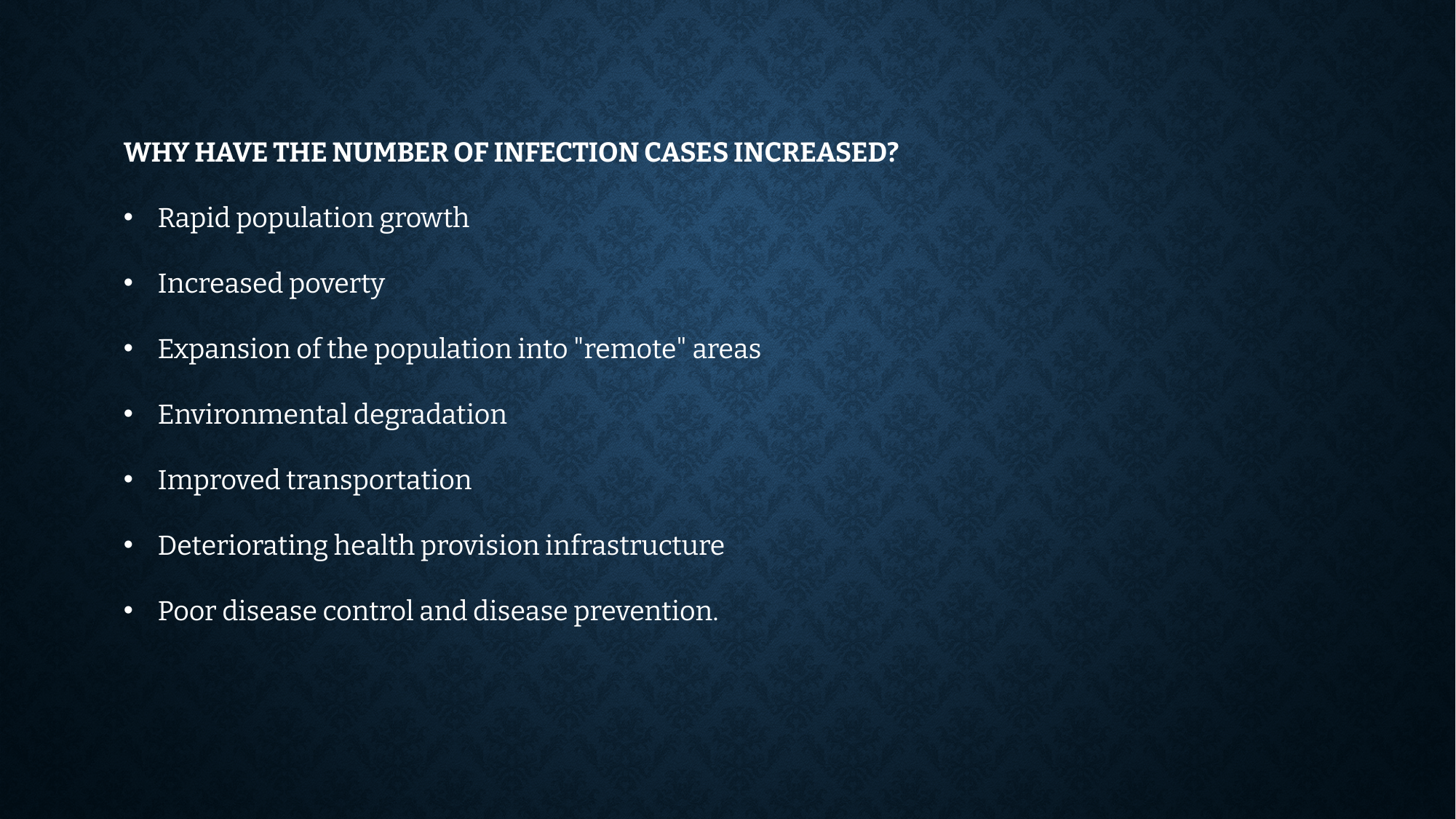

WHY HAVE THE NUMBER OF INFECTION CASES INCREASED?

Rapid population growth

Increased poverty

Expansion of the population into "remote" areas

Environmental degradation

Improved transportation

Deteriorating health provision infrastructure

Poor disease control and disease prevention.